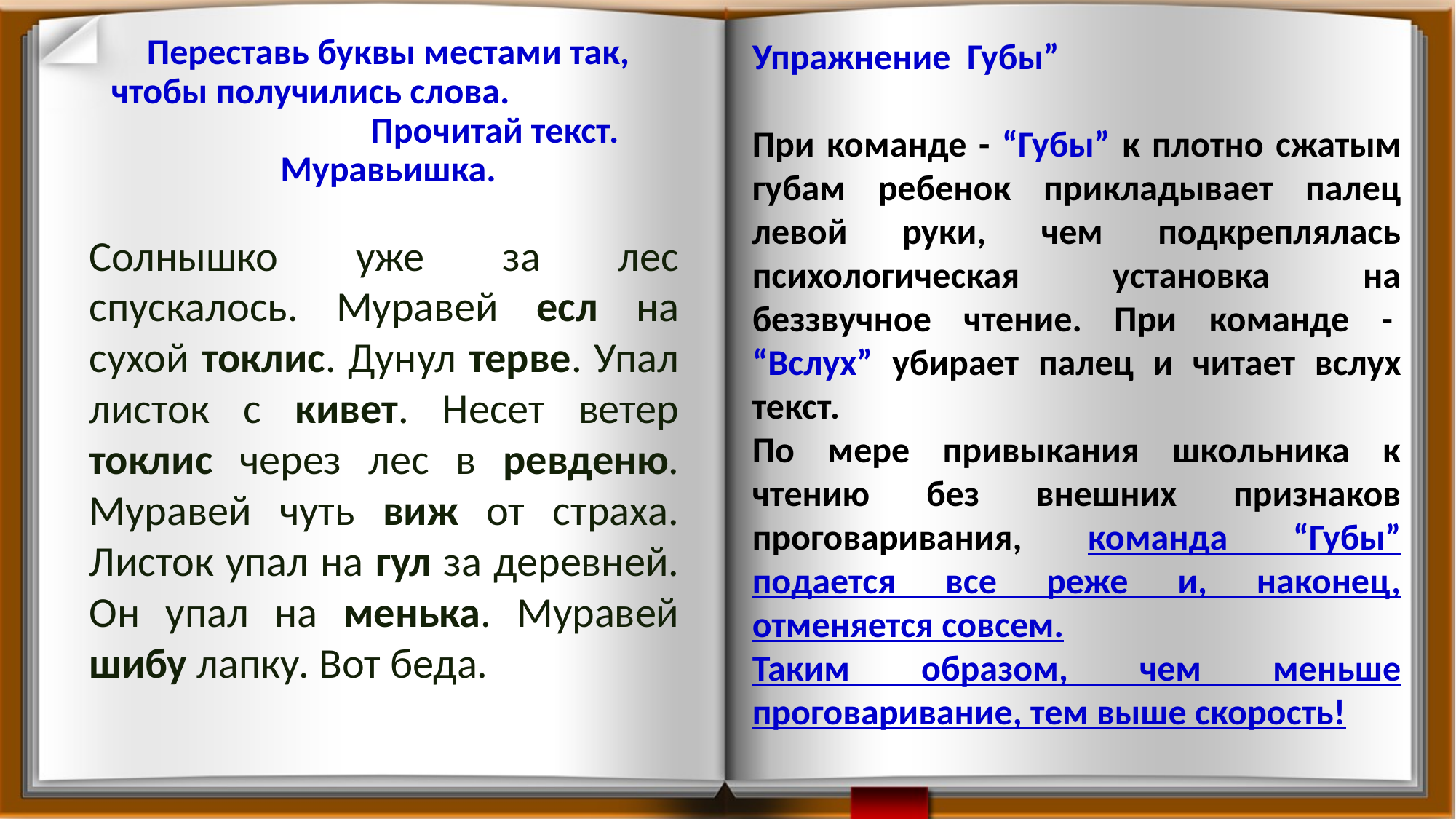

Упражнение  Губы”

При команде - “Губы” к плотно сжатым губам ребенок прикладывает палец левой руки, чем подкреплялась психологическая установка на беззвучное чтение. При команде -  “Вслух” убирает палец и читает вслух текст.
По мере привыкания школьника к чтению без внешних признаков проговаривания, команда “Губы” подается все реже и, наконец, отменяется совсем.
Таким образом, чем меньше проговаривание, тем выше скорость!
# Переставь буквы местами так, чтобы получились слова.                                              Прочитай текст. Муравьишка.
Солнышко уже за лес спускалось. Муравей есл на сухой токлис. Дунул терве. Упал листок с кивет. Несет ветер токлис через лес в ревденю. Муравей чуть виж от страха. Листок упал на гул за деревней. Он упал на менька. Муравей шибу лапку. Вот беда.